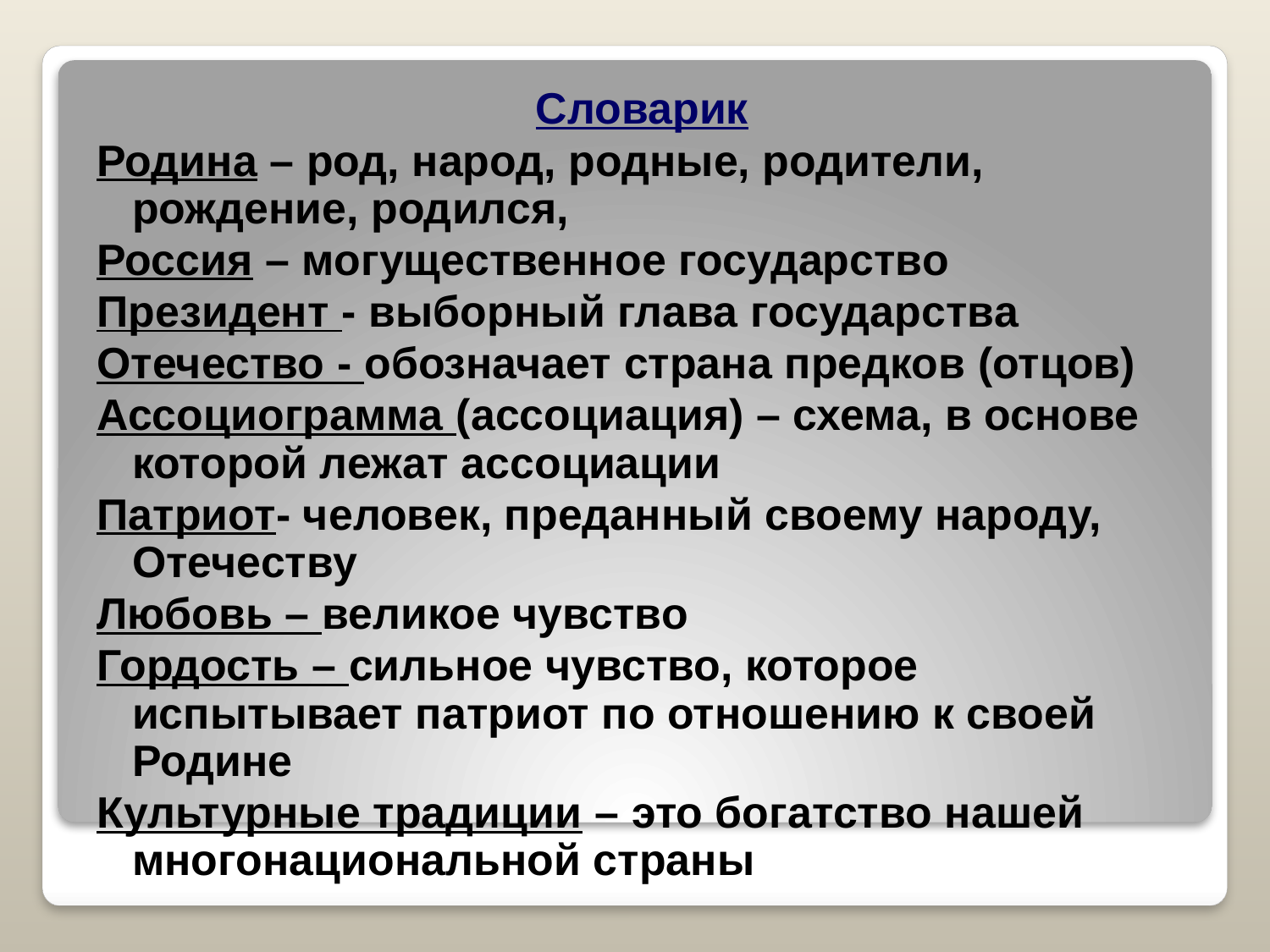

Словарик
Родина – род, народ, родные, родители, рождение, родился,
Россия – могущественное государство
Президент - выборный глава государства
Отечество - обозначает страна предков (отцов)
Ассоциограмма (ассоциация) – схема, в основе которой лежат ассоциации
Патриот- человек, преданный своему народу, Отечеству
Любовь – великое чувство
Гордость – сильное чувство, которое испытывает патриот по отношению к своей Родине
Культурные традиции – это богатство нашей многонациональной страны

#